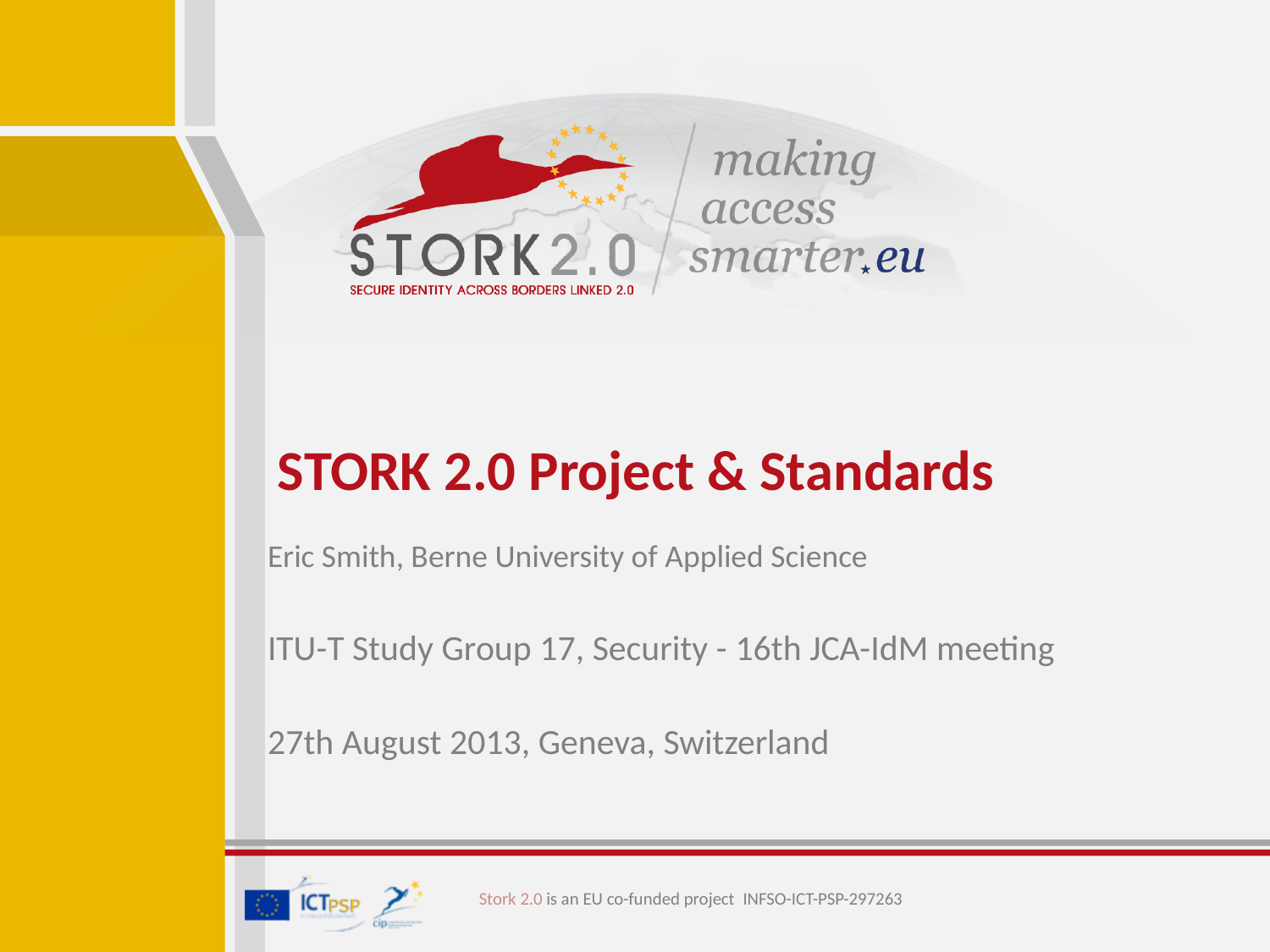

# STORK 2.0 Project & Standards
Eric Smith, Berne University of Applied Science

ITU-T Study Group 17, Security - 16th JCA-IdM meeting

27th August 2013, Geneva, Switzerland

Stork 2.0 is an EU co-funded project  INFSO-ICT-PSP-297263